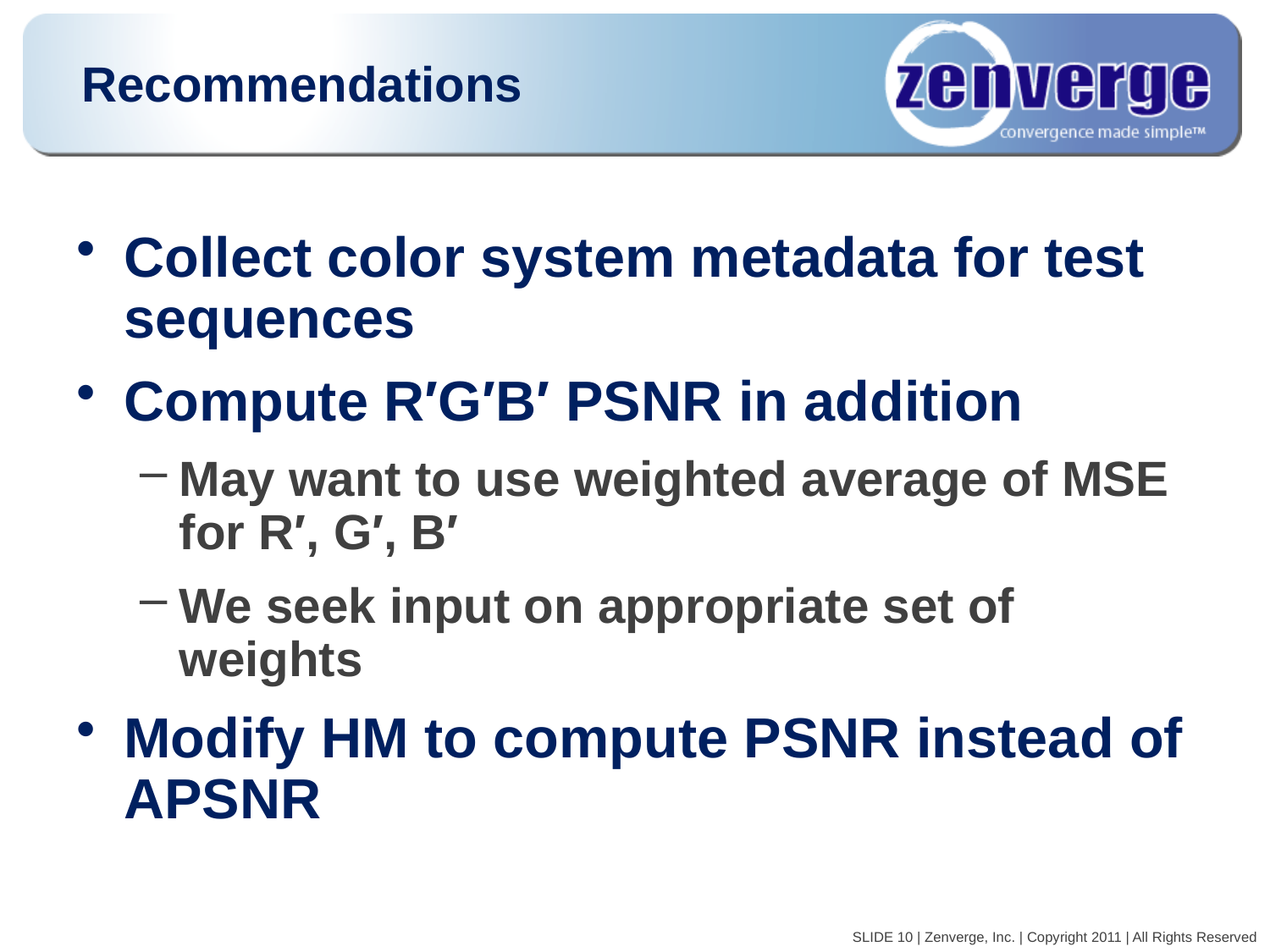

# Recommendations
Collect color system metadata for test sequences
Compute R′G′B′ PSNR in addition
May want to use weighted average of MSE for R′, G′, B′
We seek input on appropriate set of weights
Modify HM to compute PSNR instead of APSNR